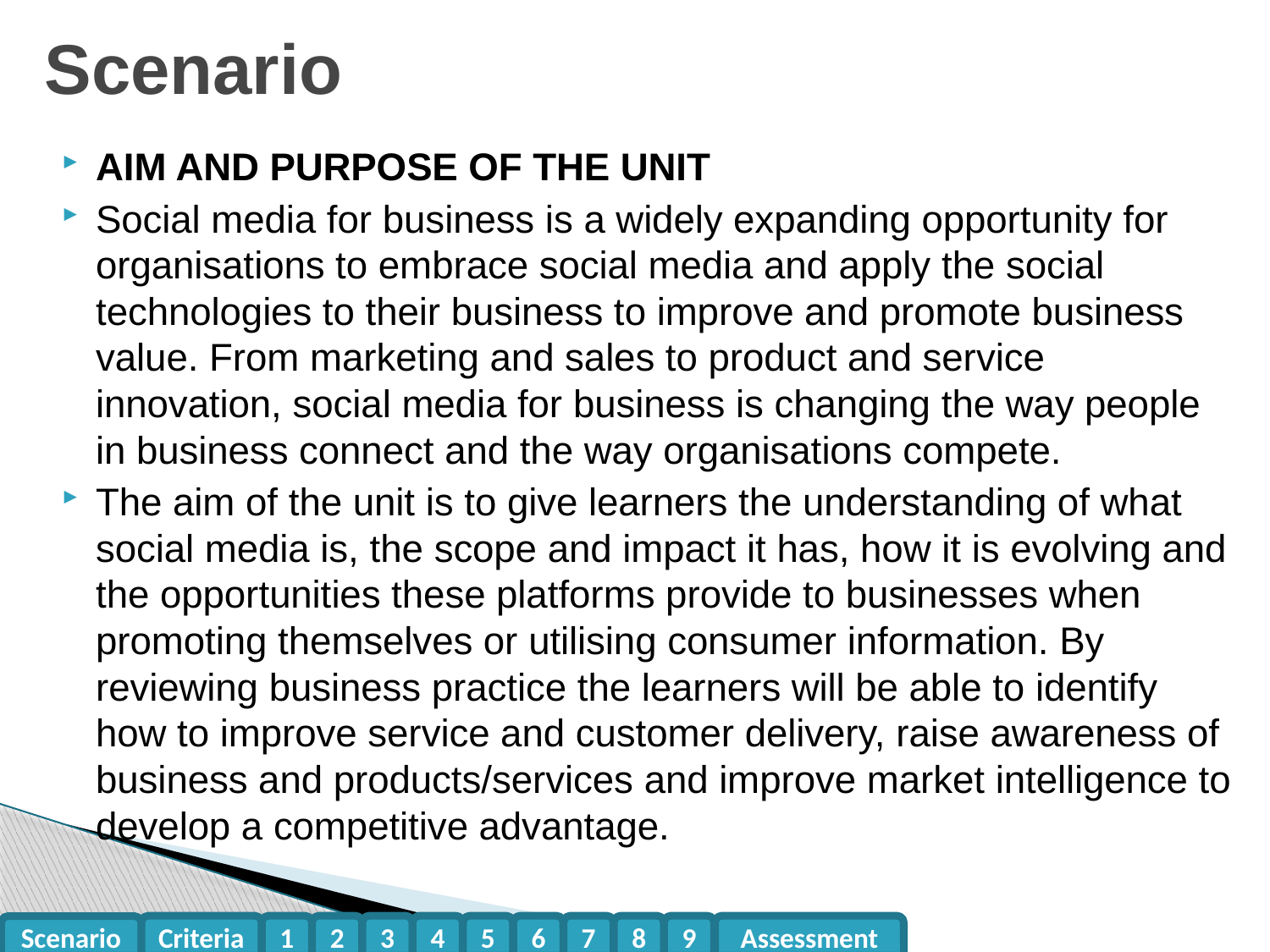

# Scenario
AIM AND PURPOSE OF THE UNIT
Social media for business is a widely expanding opportunity for organisations to embrace social media and apply the social technologies to their business to improve and promote business value. From marketing and sales to product and service innovation, social media for business is changing the way people in business connect and the way organisations compete.
The aim of the unit is to give learners the understanding of what social media is, the scope and impact it has, how it is evolving and the opportunities these platforms provide to businesses when promoting themselves or utilising consumer information. By reviewing business practice the learners will be able to identify how to improve service and customer delivery, raise awareness of business and products/services and improve market intelligence to develop a competitive advantage.